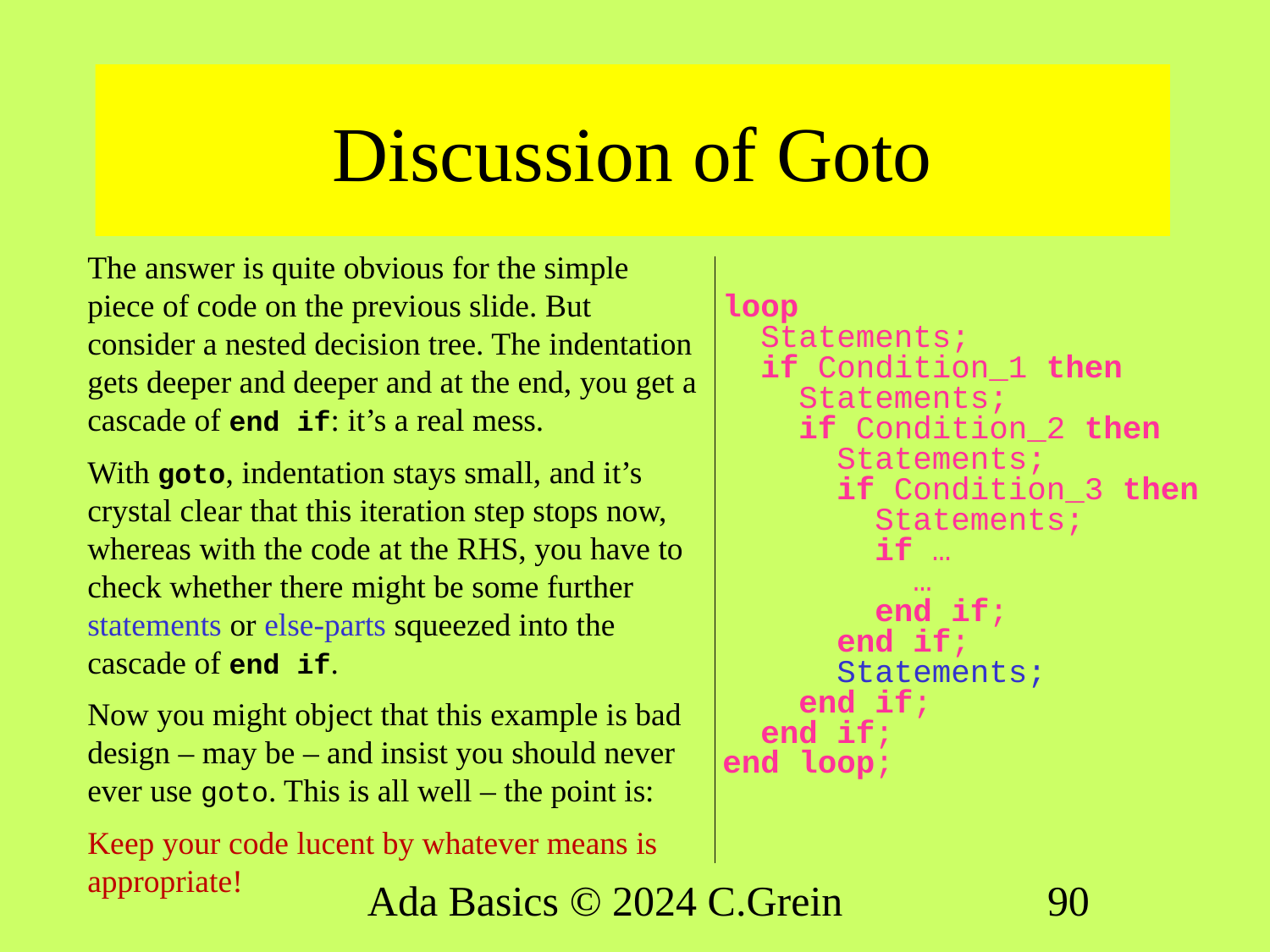

# Discussion of Goto
The answer is quite obvious for the simple piece of code on the previous slide. But consider a nested decision tree. The indentation gets deeper and deeper and at the end, you get a cascade of end if: it’s a real mess.
With goto, indentation stays small, and it’s crystal clear that this iteration step stops now, whereas with the code at the RHS, you have to check whether there might be some further statements or else-parts squeezed into the cascade of end if.
Now you might object that this example is bad design ‒ may be ‒ and insist you should never ever use goto. This is all well ‒ the point is:
Keep your code lucent by whatever means is appropriate!
loop
  Statements;
  if Condition_1 then
    Statements;
    if Condition_2 then
      Statements;
      if Condition_3 then
        Statements;
        if …
          …
        end if;
      end if;
      Statements;
    end if;
  end if;
end loop;

Ada Basics © 2024 C.Grein
90